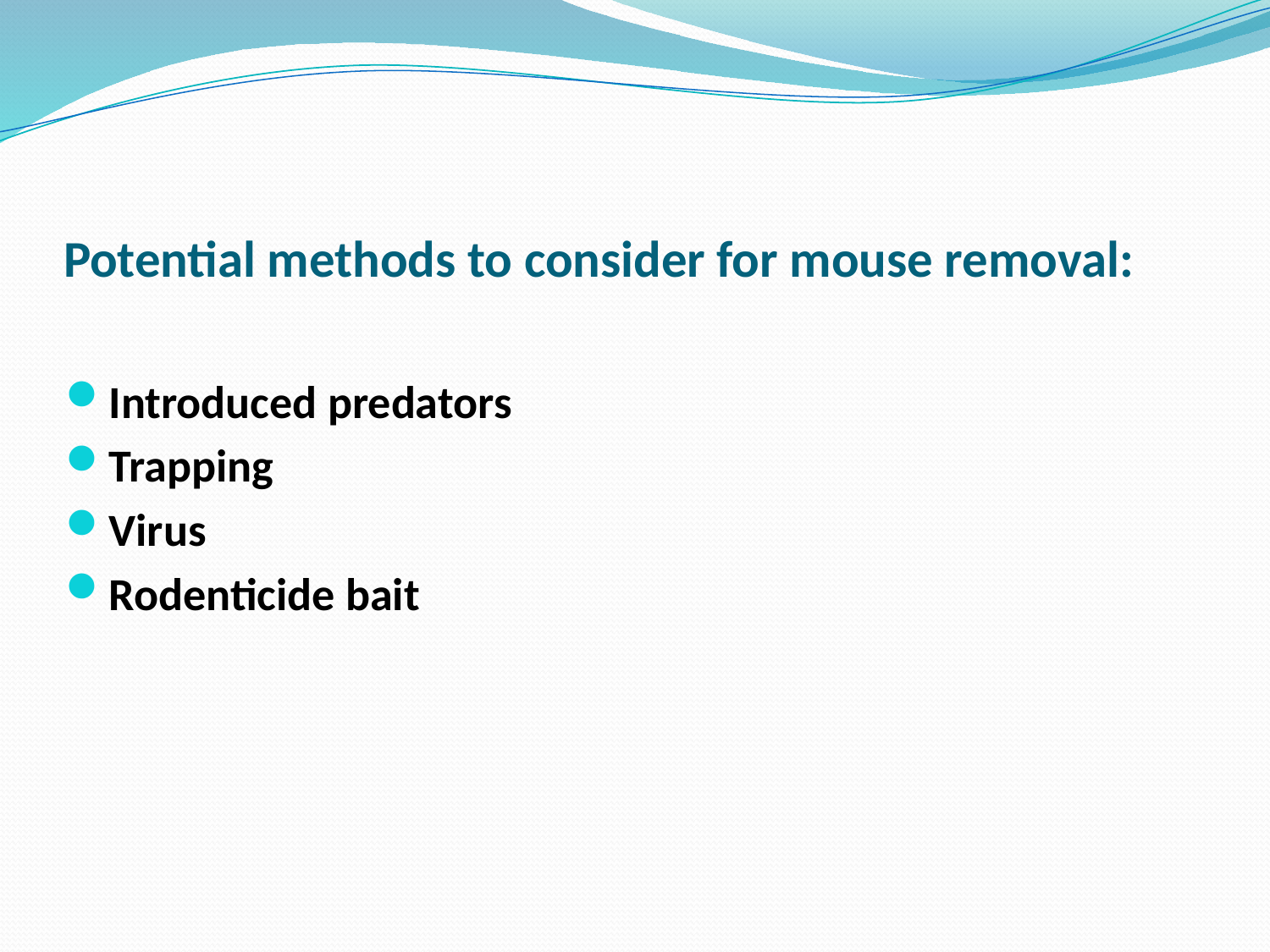

# Potential methods to consider for mouse removal:
Introduced predators
Trapping
Virus
Rodenticide bait